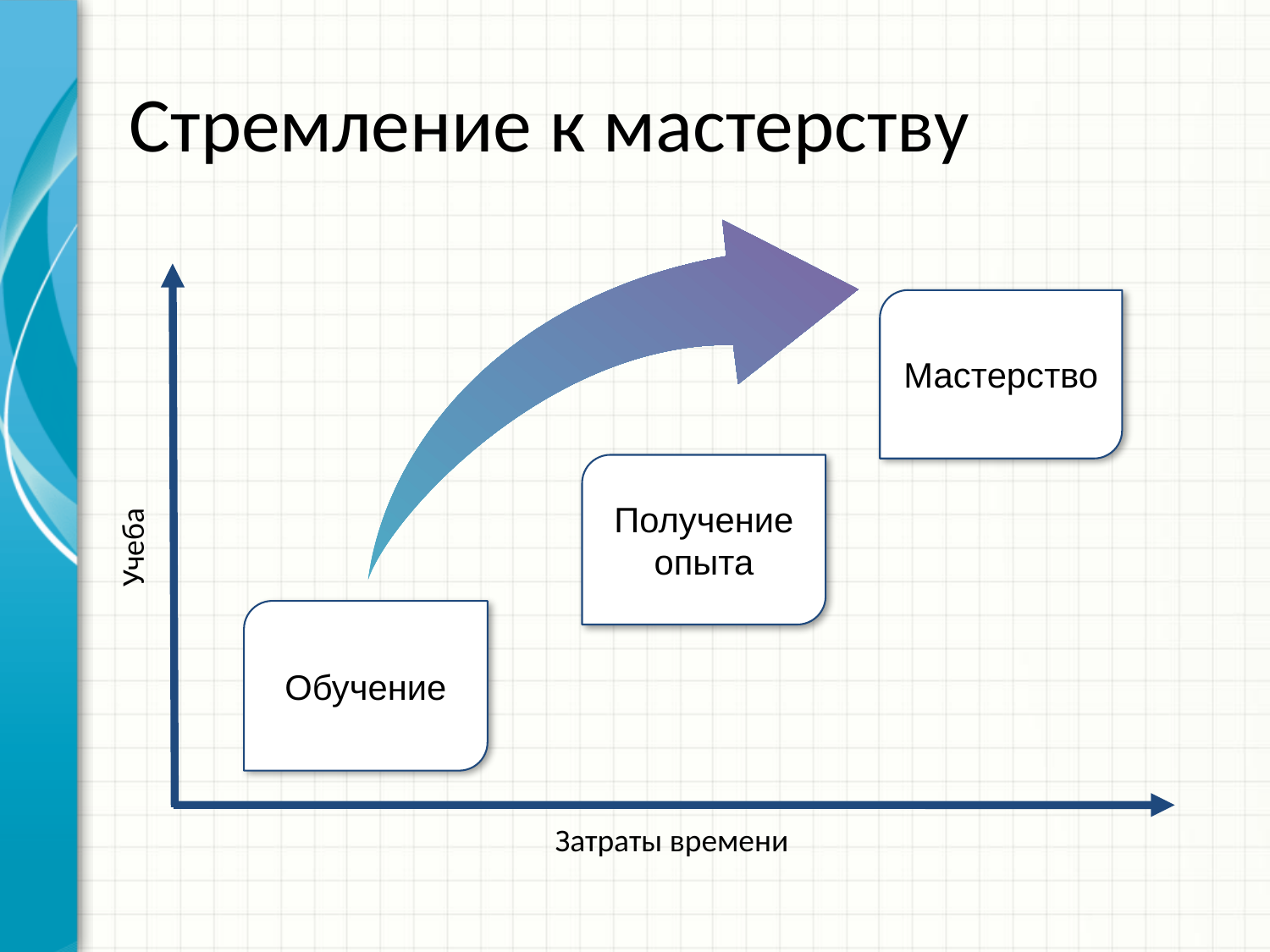

# Стремление к мастерству

Мастерство
Получение опыта
Учеба
Обучение

Затраты времени